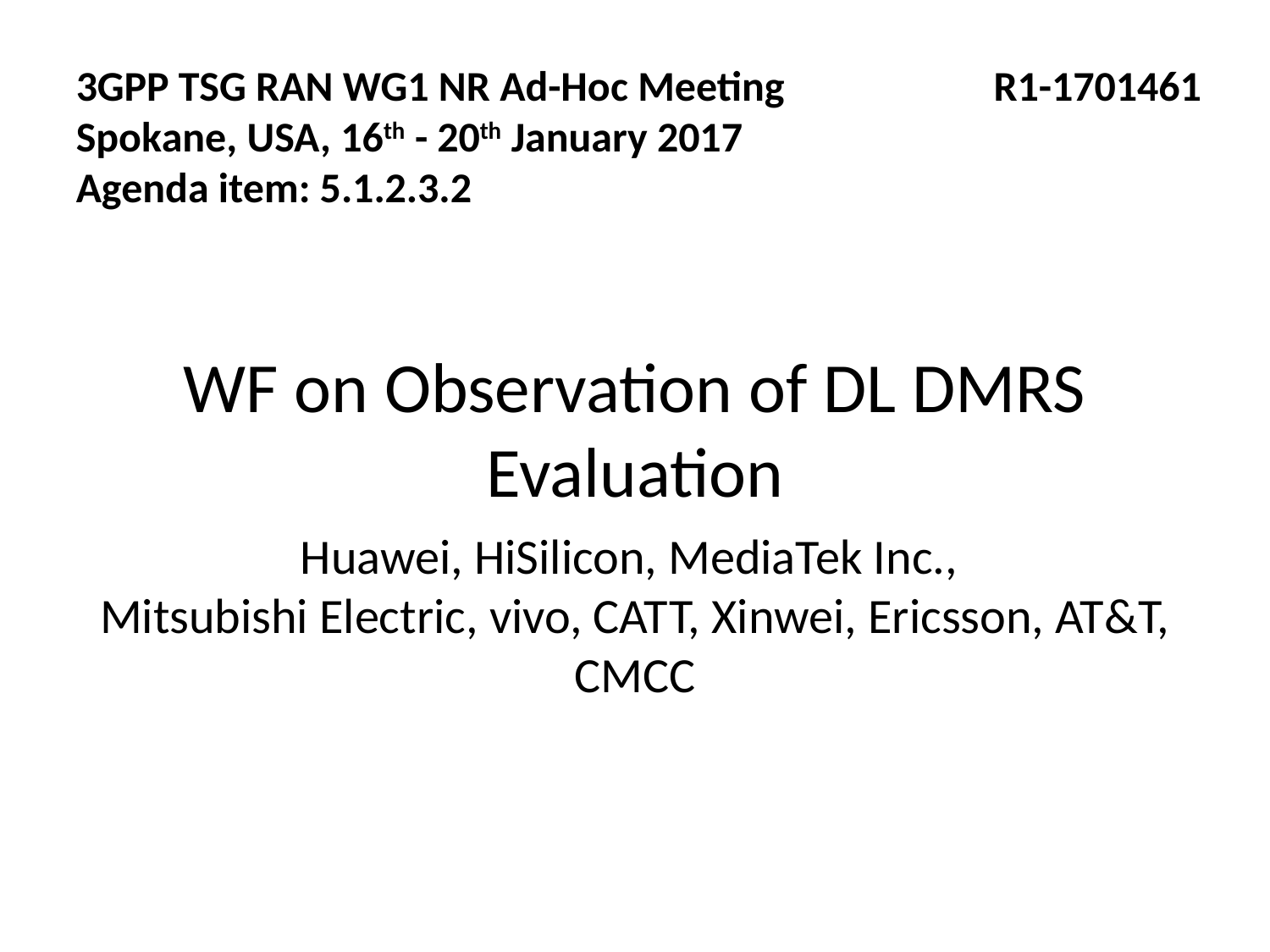

3GPP TSG RAN WG1 NR Ad-Hoc Meeting		   R1-1701461 Spokane, USA, 16th - 20th January 2017
Agenda item: 5.1.2.3.2
WF on Observation of DL DMRS Evaluation
Huawei, HiSilicon, MediaTek Inc.,
Mitsubishi Electric, vivo, CATT, Xinwei, Ericsson, AT&T, CMCC